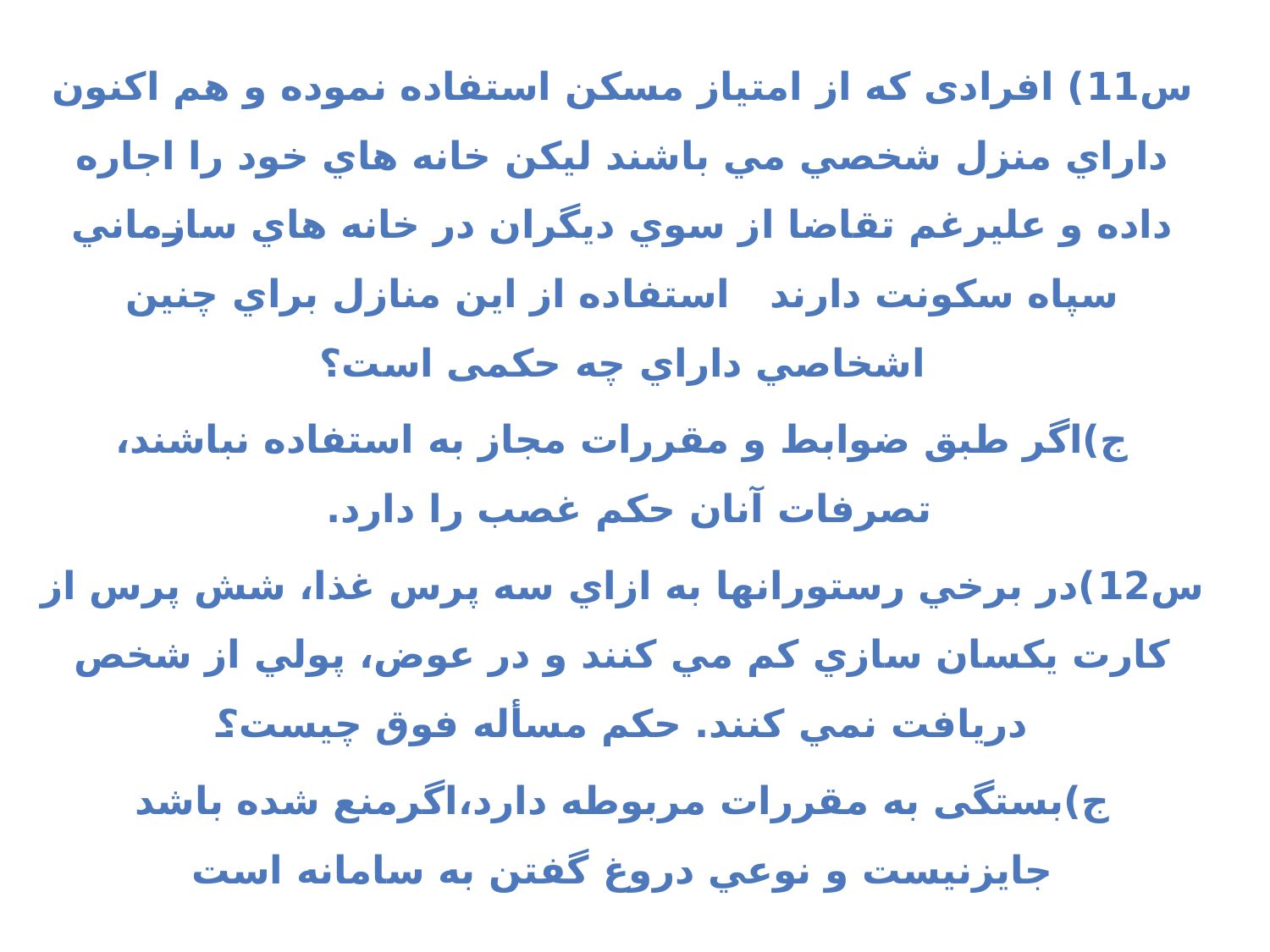

س11) افرادی که از امتياز مسكن استفاده نموده و هم اكنون داراي منزل شخصي مي باشند ليكن خانه هاي خود را اجاره داده و عليرغم تقاضا از سوي ديگران در خانه هاي سازماني سپاه سكونت دارند   استفاده از اين منازل براي چنين اشخاصي داراي چه حكمی است؟
ج)اگر طبق ضوابط و مقررات مجاز به استفاده نباشند، تصرفات آنان حكم غصب را دارد.
س12)در برخي رستورانها به ازاي سه پرس غذا، شش پرس از كارت يكسان سازي كم مي كنند و در عوض، پولي از شخص دريافت نمي كنند. حكم مسأله فوق چيست؟
ج)بستگی به مقررات مربوطه دارد،اگرمنع شده باشد جایزنیست و نوعي دروغ گفتن به سامانه است